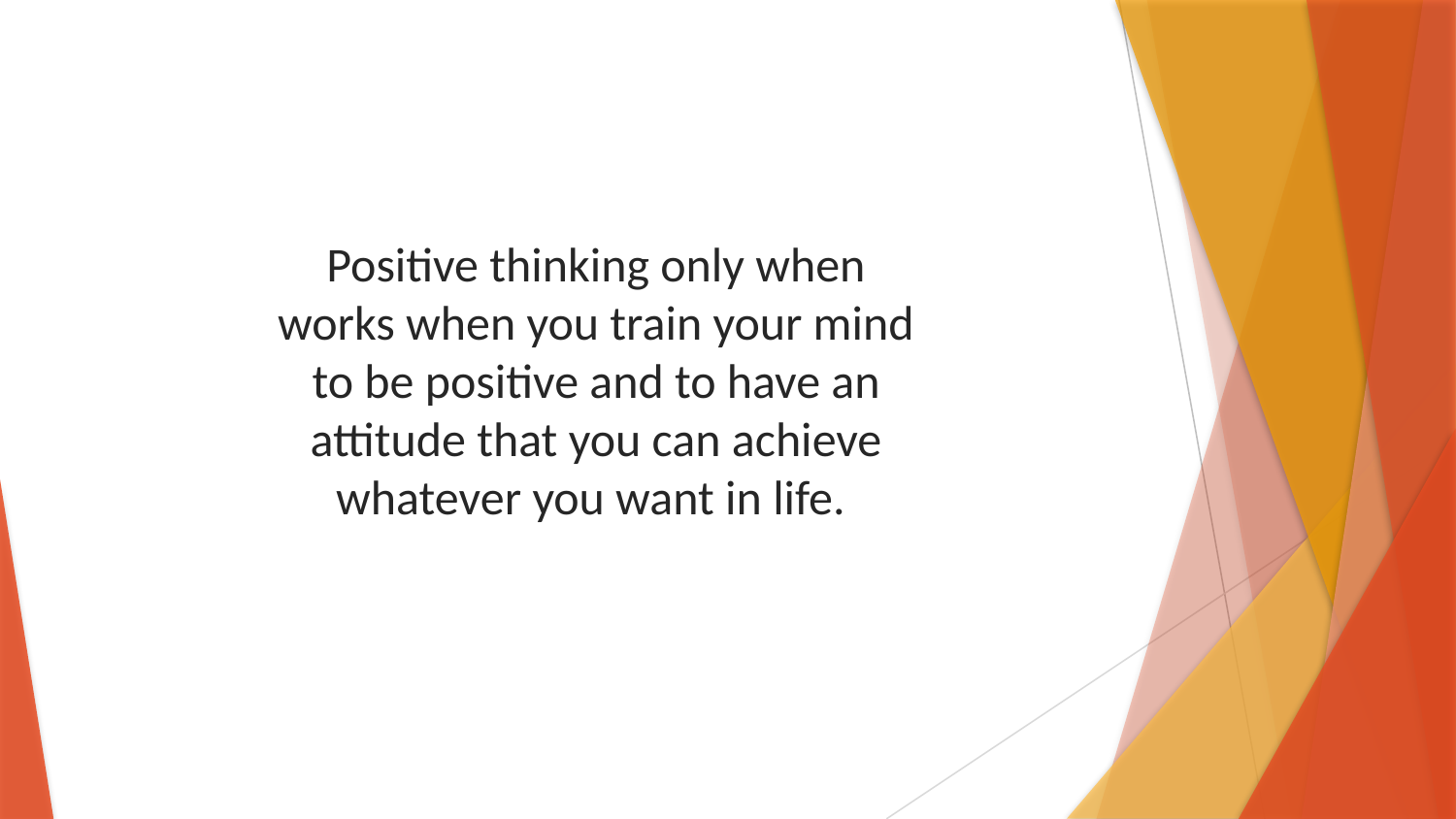

Positive thinking only when works when you train your mind to be positive and to have an attitude that you can achieve whatever you want in life.